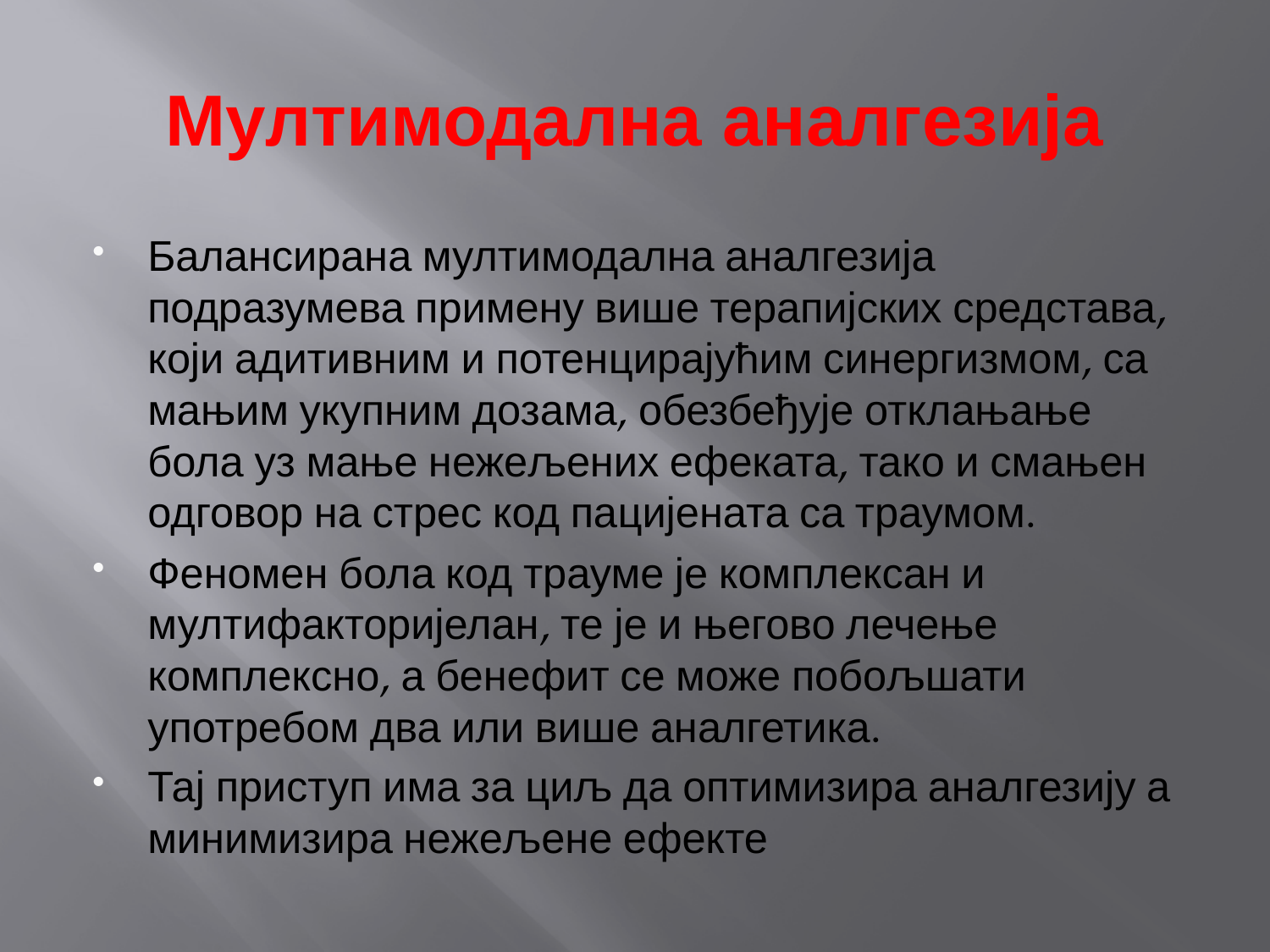

# Мултимодална аналгезија
Балансирана мултимодална аналгезија подразумева примену више терапијских средстава, који адитивним и потенцирајућим синергизмом, са мањим укупним дозама, обезбеђује отклањање бола уз мање нежељених ефеката, тако и смањен одговор на стрес код пацијената са траумом.
Феномен бола код трауме је комплексан и мултифакторијелан, те је и његово лечење комплексно, а бенефит се може побољшати употребом два или више аналгетика.
Тај приступ има за циљ да оптимизира аналгезију а минимизира нежељене ефекте